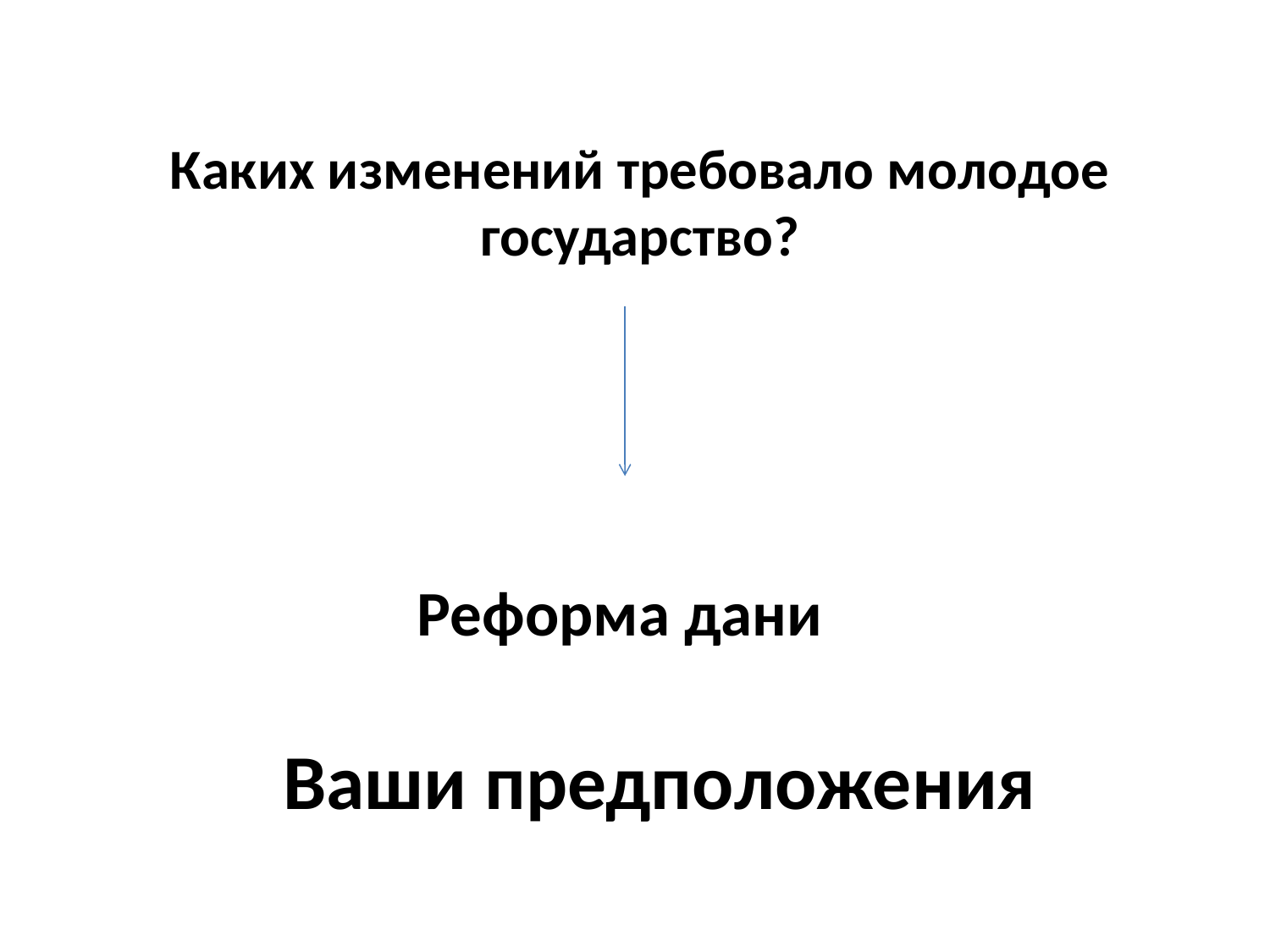

Каких изменений требовало молодое государство?
Реформа дани
Ваши предположения